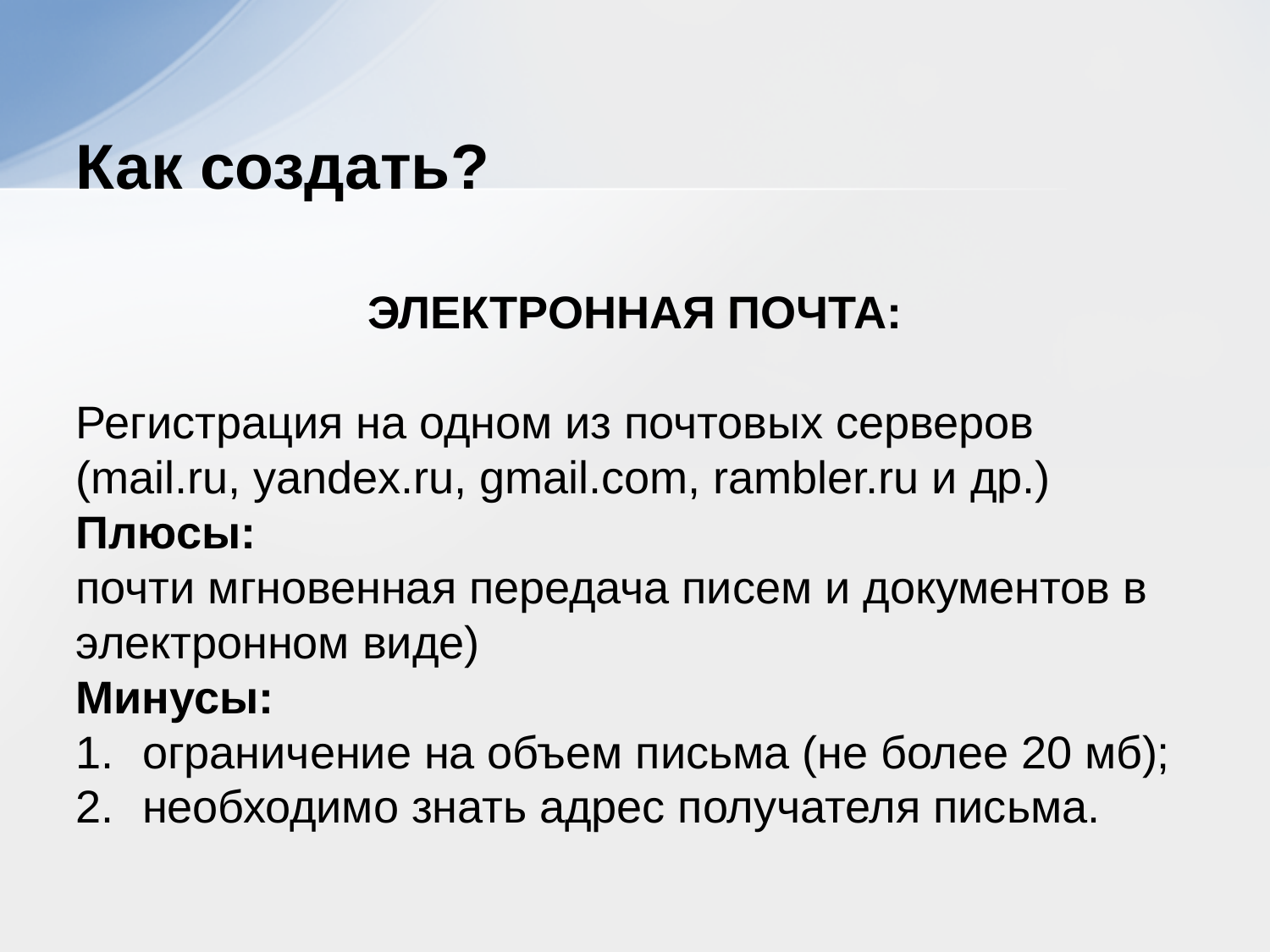

# Как создать?

ЭЛЕКТРОННАЯ ПОЧТА:

Регистрация на одном из почтовых серверов
(mail.ru, yandex.ru, gmail.com, rambler.ru и др.)
Плюсы:
почти мгновенная передача писем и документов в
электронном виде)
Минусы:
ограничение на объем письма (не более 20 мб);
необходимо знать адрес получателя письма.